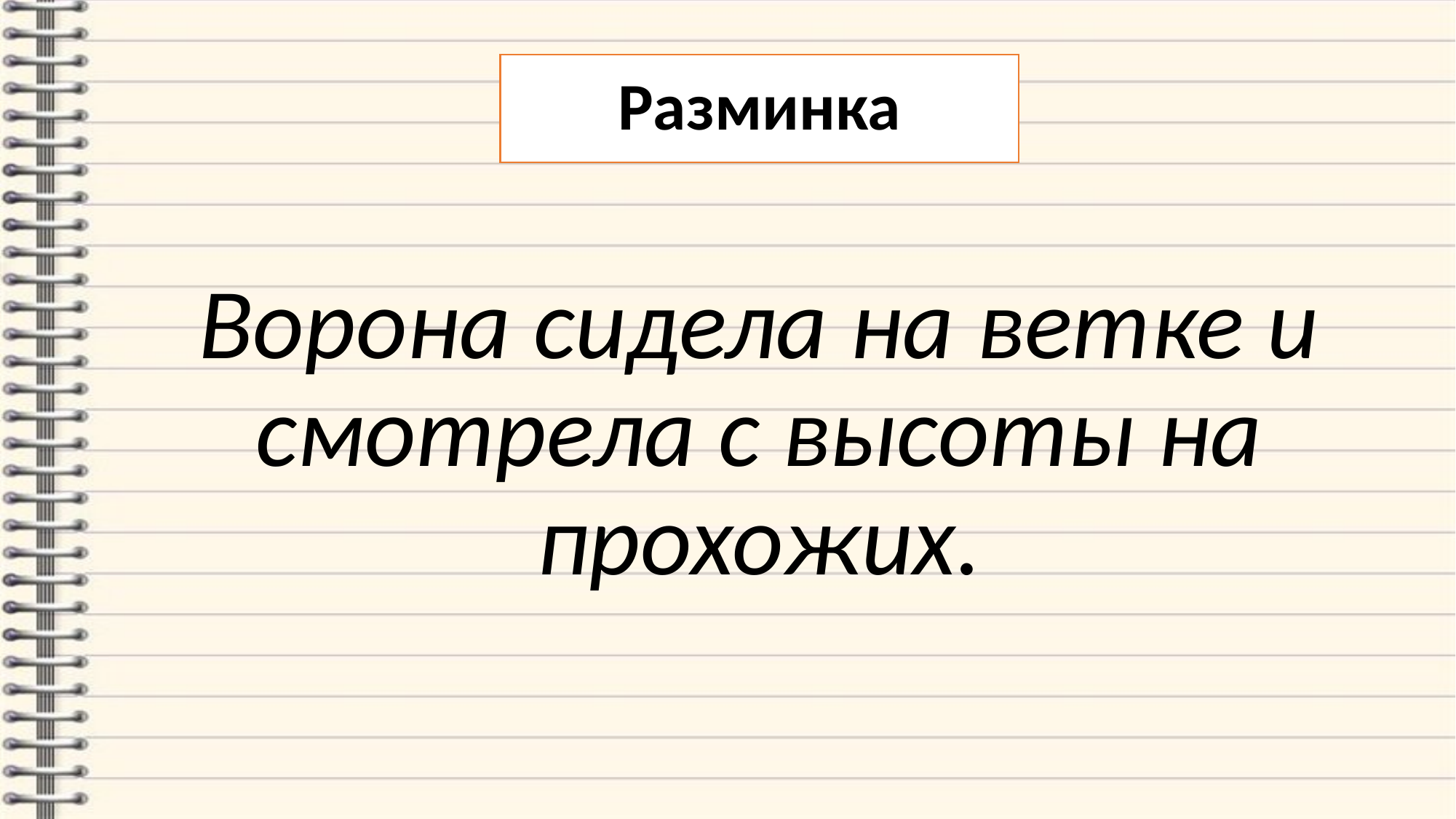

# Разминка
Ворона сидела на ветке и смотрела с высоты на прохожих.